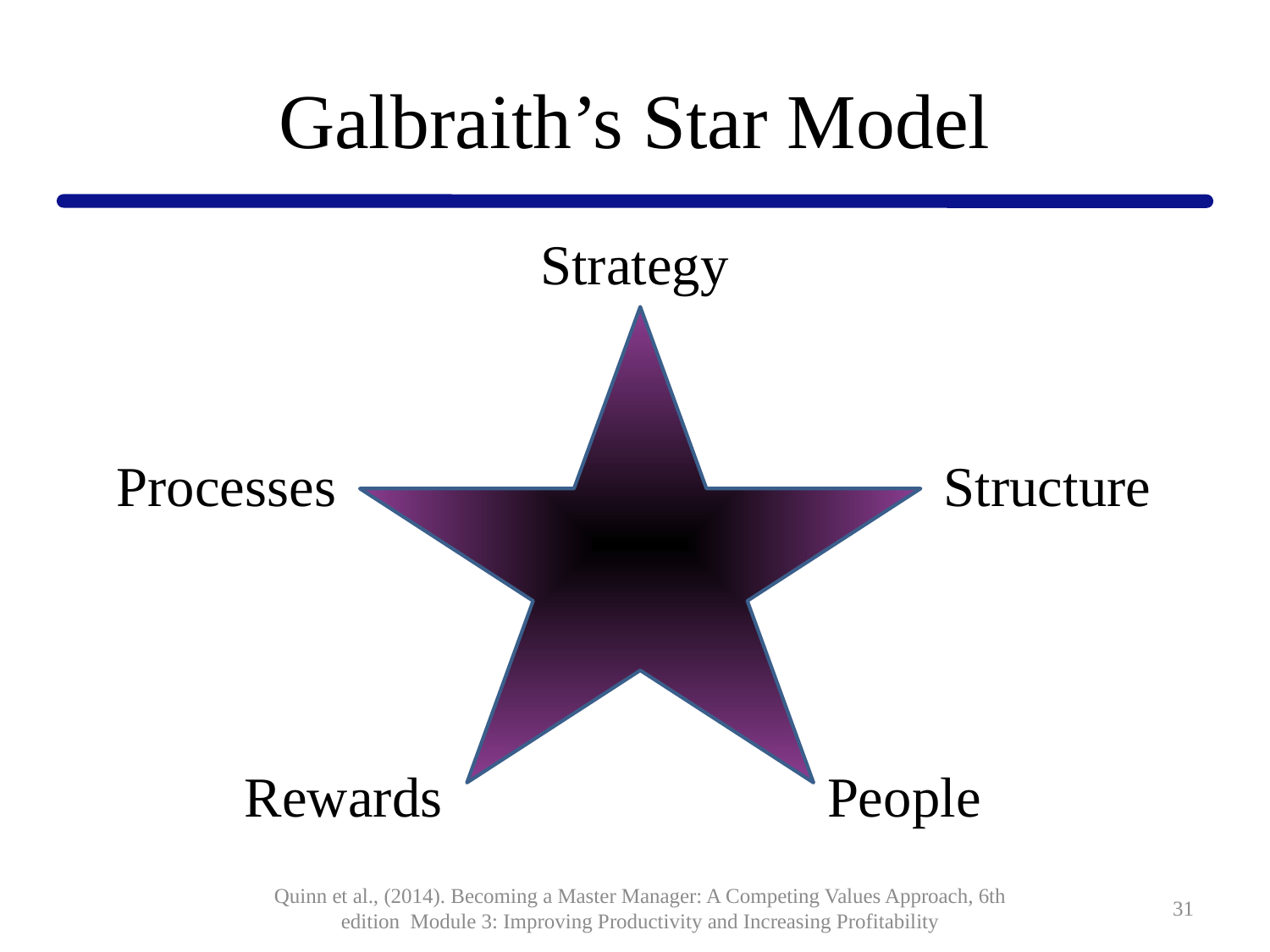

# Galbraith’s Star Model
Strategy

Processes
Structure
Rewards
People
Quinn et al., (2014). Becoming a Master Manager: A Competing Values Approach, 6th edition  Module 3: Improving Productivity and Increasing Profitability
31